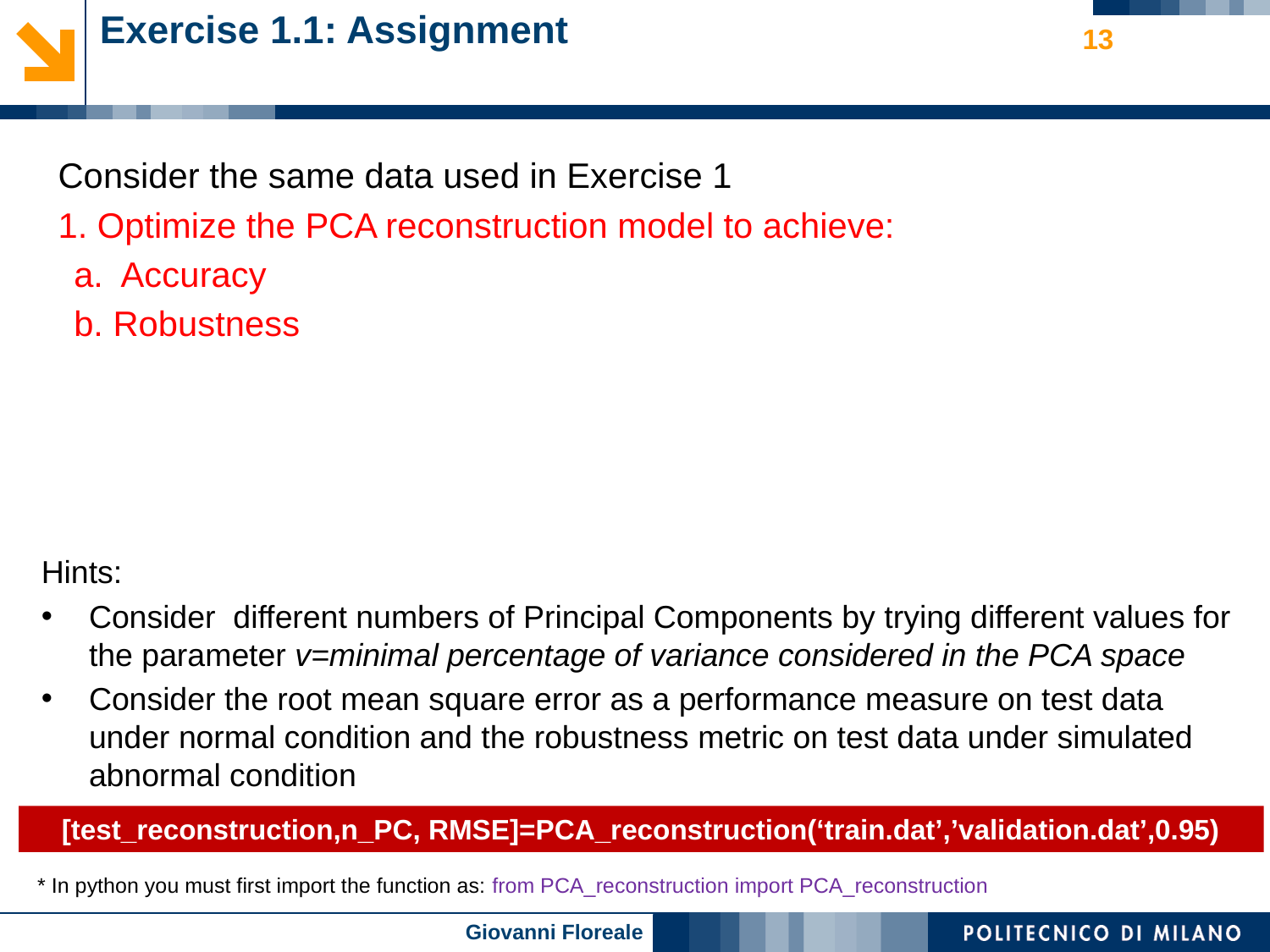

# Exercise 1.1: Assignment
13
Consider the same data used in Exercise 1
1. Optimize the PCA reconstruction model to achieve:
a.  Accuracy
b. Robustness
Hints:
Consider  different numbers of Principal Components by trying different values for the parameter v=minimal percentage of variance considered in the PCA space
Consider the root mean square error as a performance measure on test data under normal condition and the robustness metric on test data under simulated abnormal condition
[test_reconstruction,n_PC, RMSE]=PCA_reconstruction(‘train.dat’,’validation.dat’,0.95)
* In python you must first import the function as: from PCA_reconstruction import PCA_reconstruction